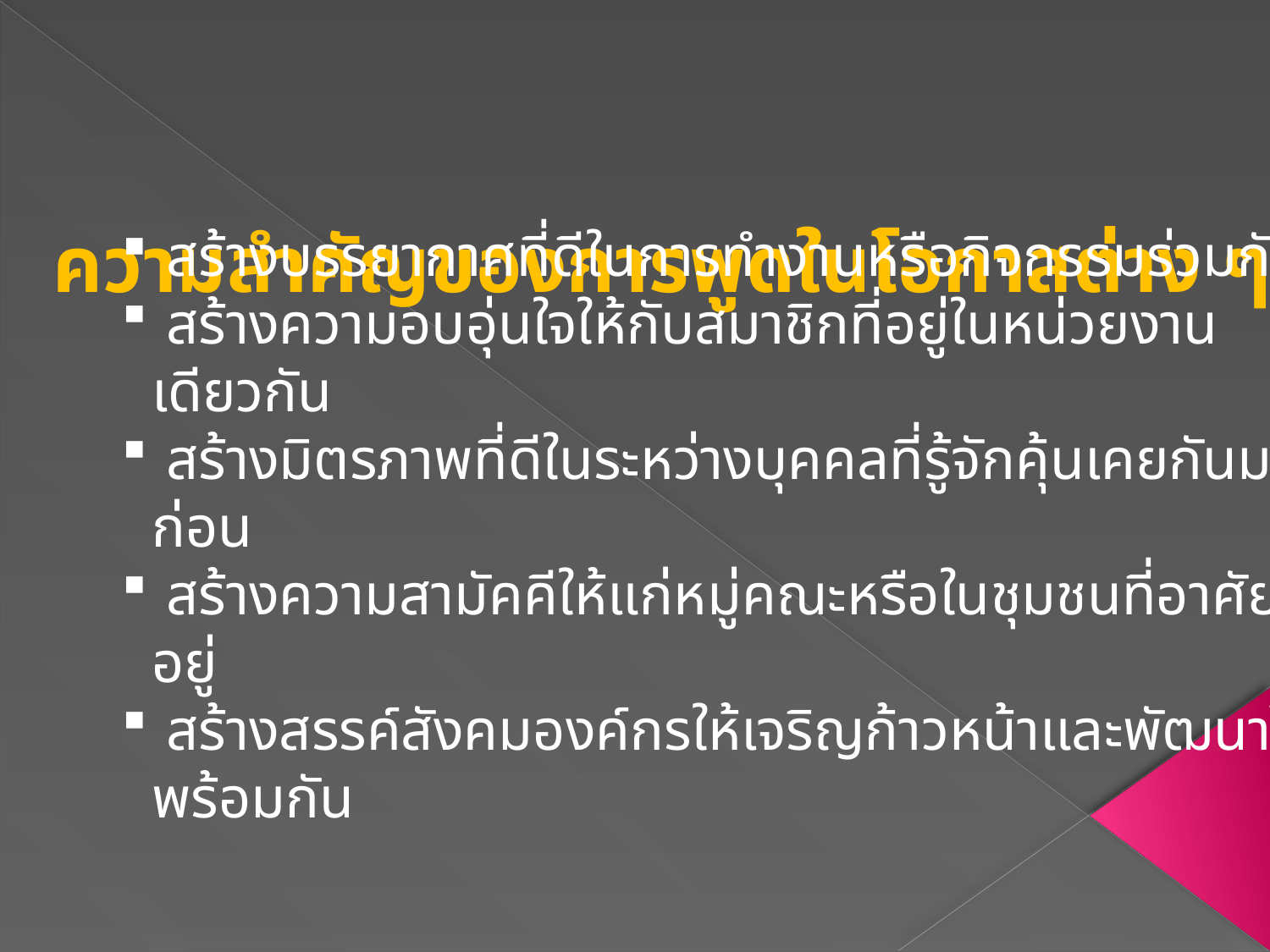

ความสำคัญของการพูดในโอกาสต่าง ๆ
 สร้างบรรยากาศที่ดีในการทำงานหรือกิจกรรมร่วมกัน
 สร้างความอบอุ่นใจให้กับสมาชิกที่อยู่ในหน่วยงานเดียวกัน
 สร้างมิตรภาพที่ดีในระหว่างบุคคลที่รู้จักคุ้นเคยกันมาก่อน
 สร้างความสามัคคีให้แก่หมู่คณะหรือในชุมชนที่อาศัยอยู่
 สร้างสรรค์สังคมองค์กรให้เจริญก้าวหน้าและพัฒนาไปพร้อมกัน